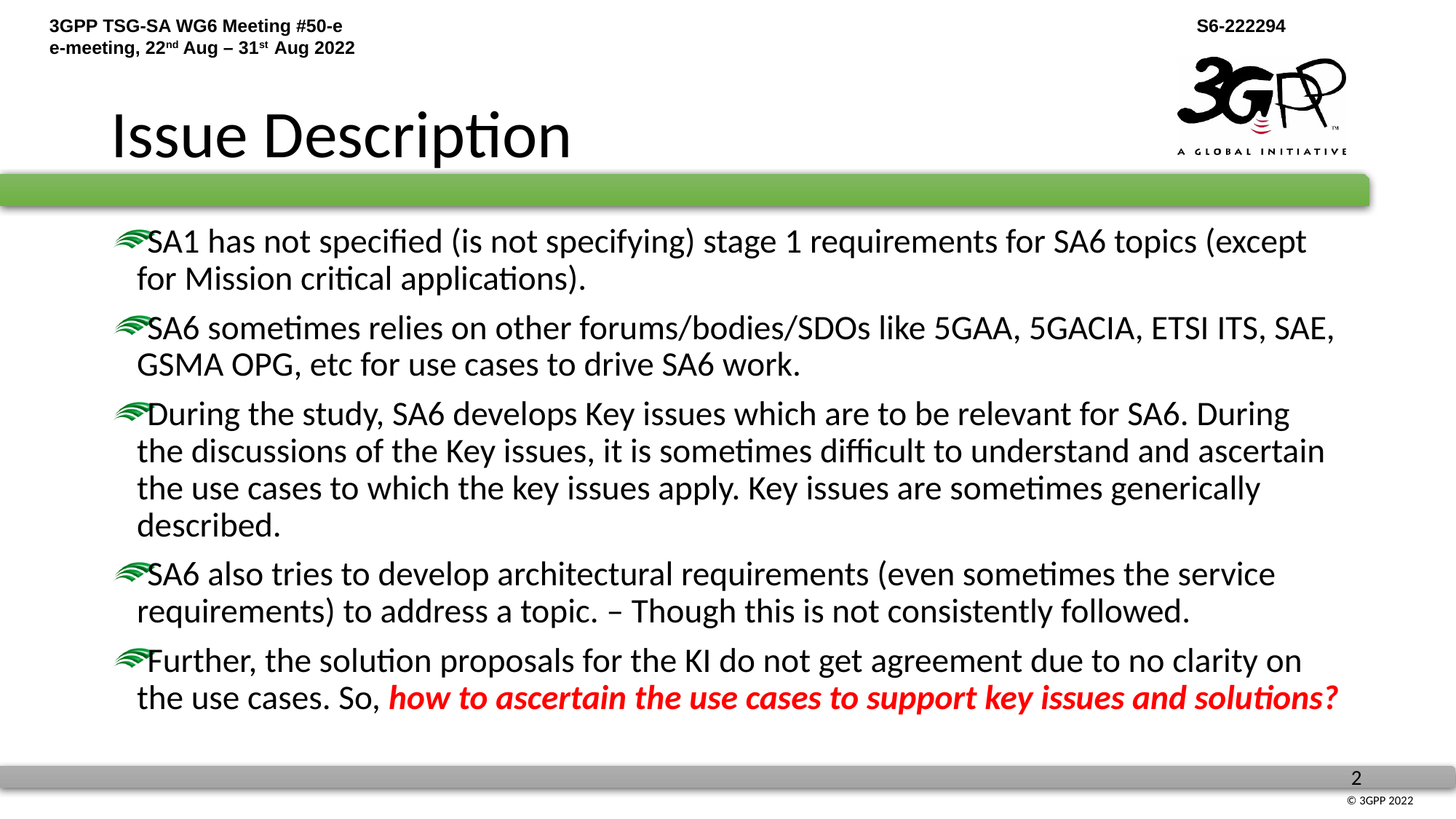

# Issue Description
SA1 has not specified (is not specifying) stage 1 requirements for SA6 topics (except for Mission critical applications).
SA6 sometimes relies on other forums/bodies/SDOs like 5GAA, 5GACIA, ETSI ITS, SAE, GSMA OPG, etc for use cases to drive SA6 work.
During the study, SA6 develops Key issues which are to be relevant for SA6. During the discussions of the Key issues, it is sometimes difficult to understand and ascertain the use cases to which the key issues apply. Key issues are sometimes generically described.
SA6 also tries to develop architectural requirements (even sometimes the service requirements) to address a topic. – Though this is not consistently followed.
Further, the solution proposals for the KI do not get agreement due to no clarity on the use cases. So, how to ascertain the use cases to support key issues and solutions?